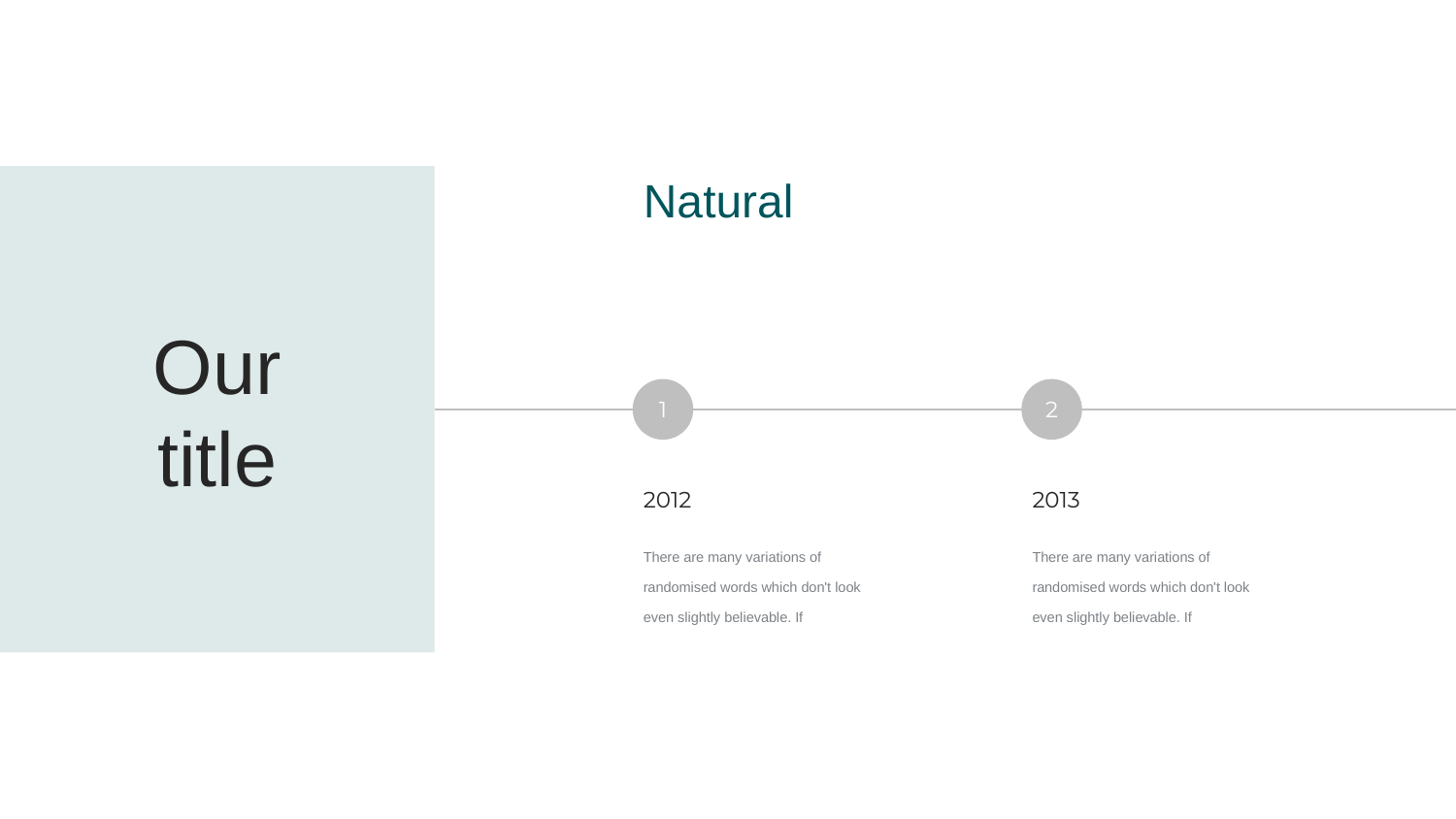

Natural
Our
title

1
2012
There are many variations of randomised words which don't look even slightly believable. If

2
2013
There are many variations of randomised words which don't look even slightly believable. If